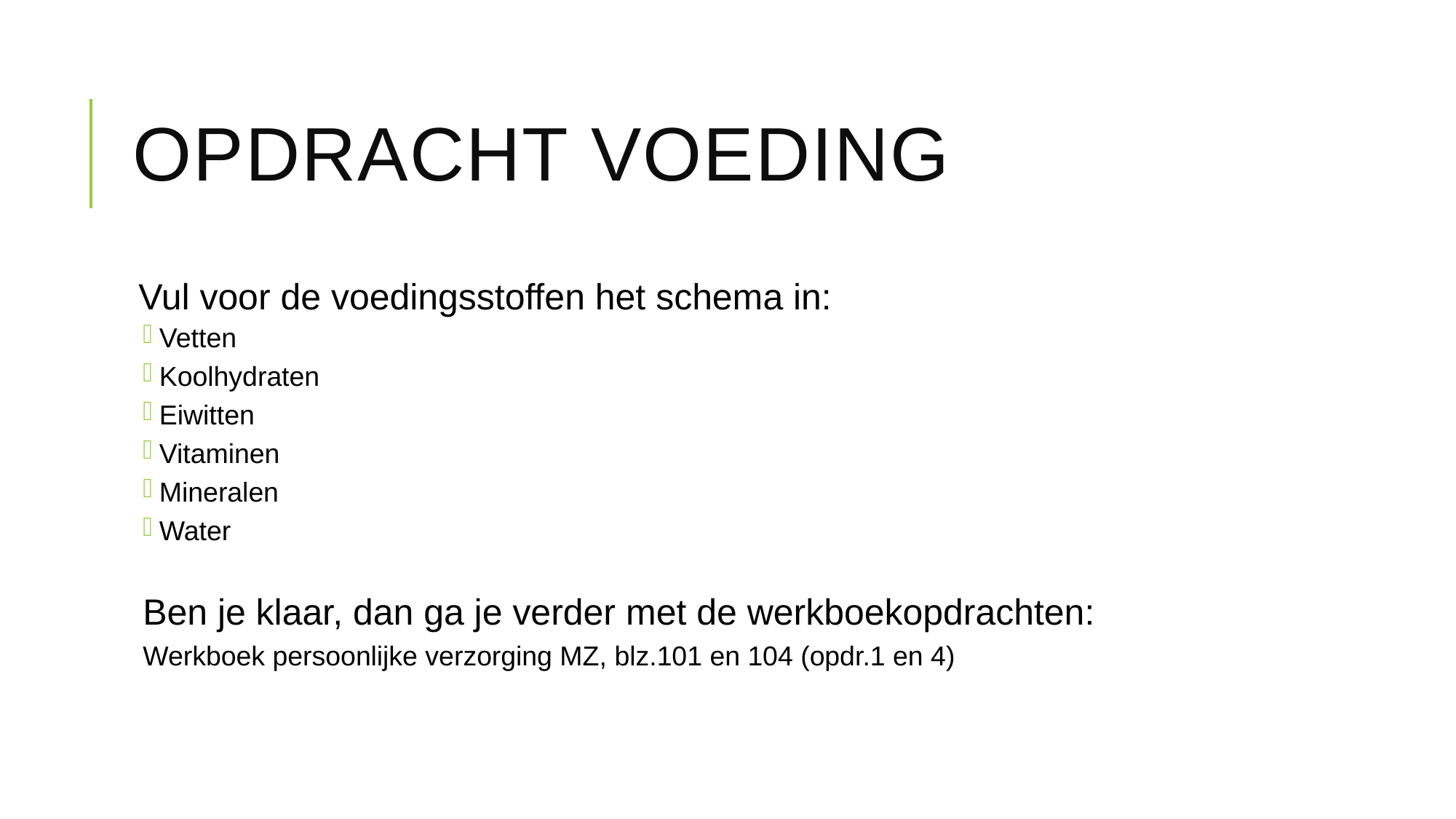

# Opdracht voeding
Vul voor de voedingsstoffen het schema in:
Vetten
Koolhydraten
Eiwitten
Vitaminen
Mineralen
Water

Ben je klaar, dan ga je verder met de werkboekopdrachten:
Werkboek persoonlijke verzorging MZ, blz.101 en 104 (opdr.1 en 4)